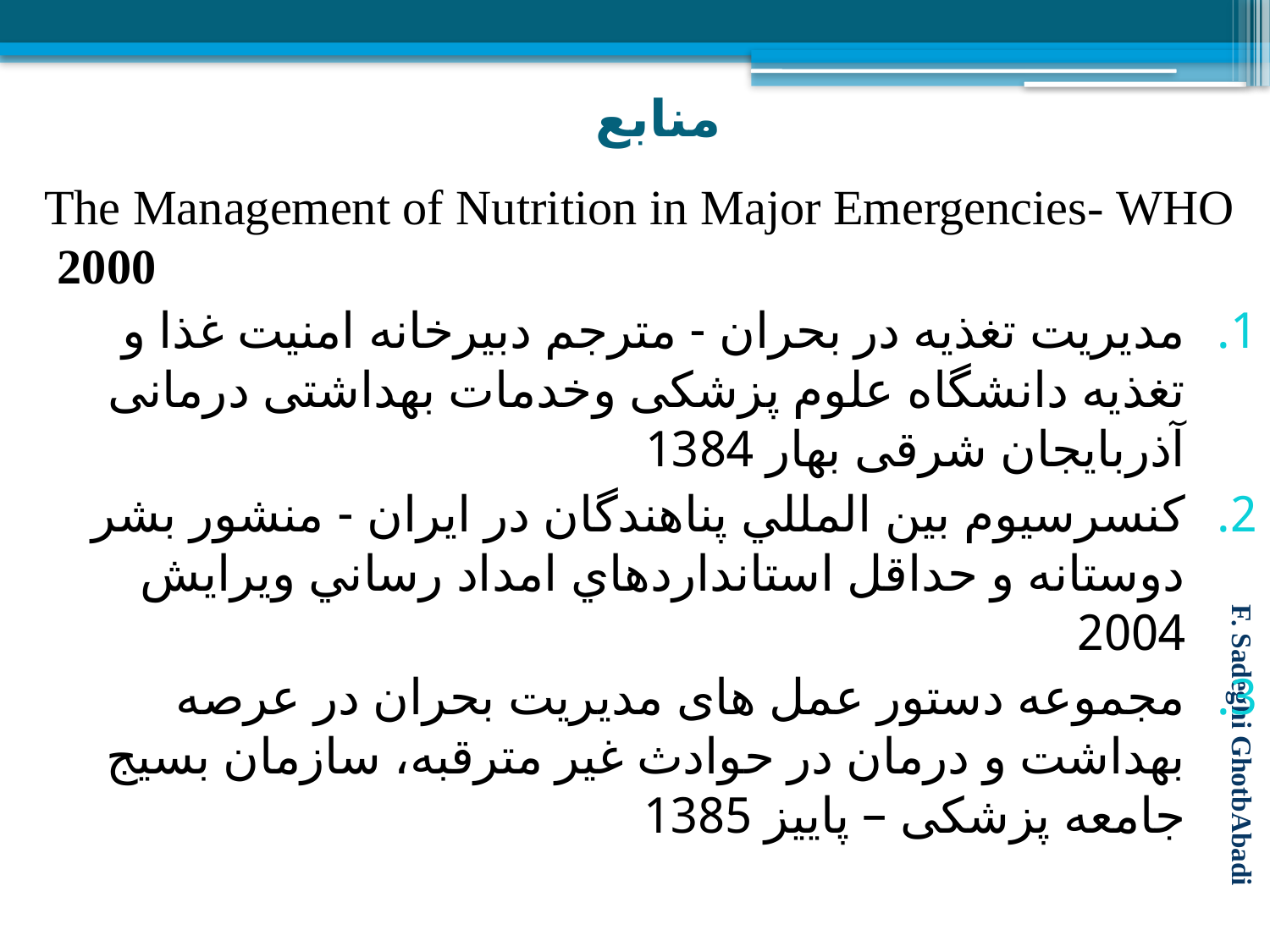

# منابع
The Management of Nutrition in Major Emergencies- WHO 2000
مدیریت تغذیه در بحران - مترجم دبیرخانه امنیت غذا و تغذیه دانشگاه علوم پزشکی وخدمات بهداشتی درمانی آذربایجان شرقی بهار 1384
كنسرسيوم بين المللي پناهندگان در ايران - منشور بشر دوستانه و حداقل استانداردهاي امداد رساني ویرایش 2004
مجموعه دستور عمل های مدیریت بحران در عرصه بهداشت و درمان در حوادث غیر مترقبه، سازمان بسیج جامعه پزشکی – پاییز 1385